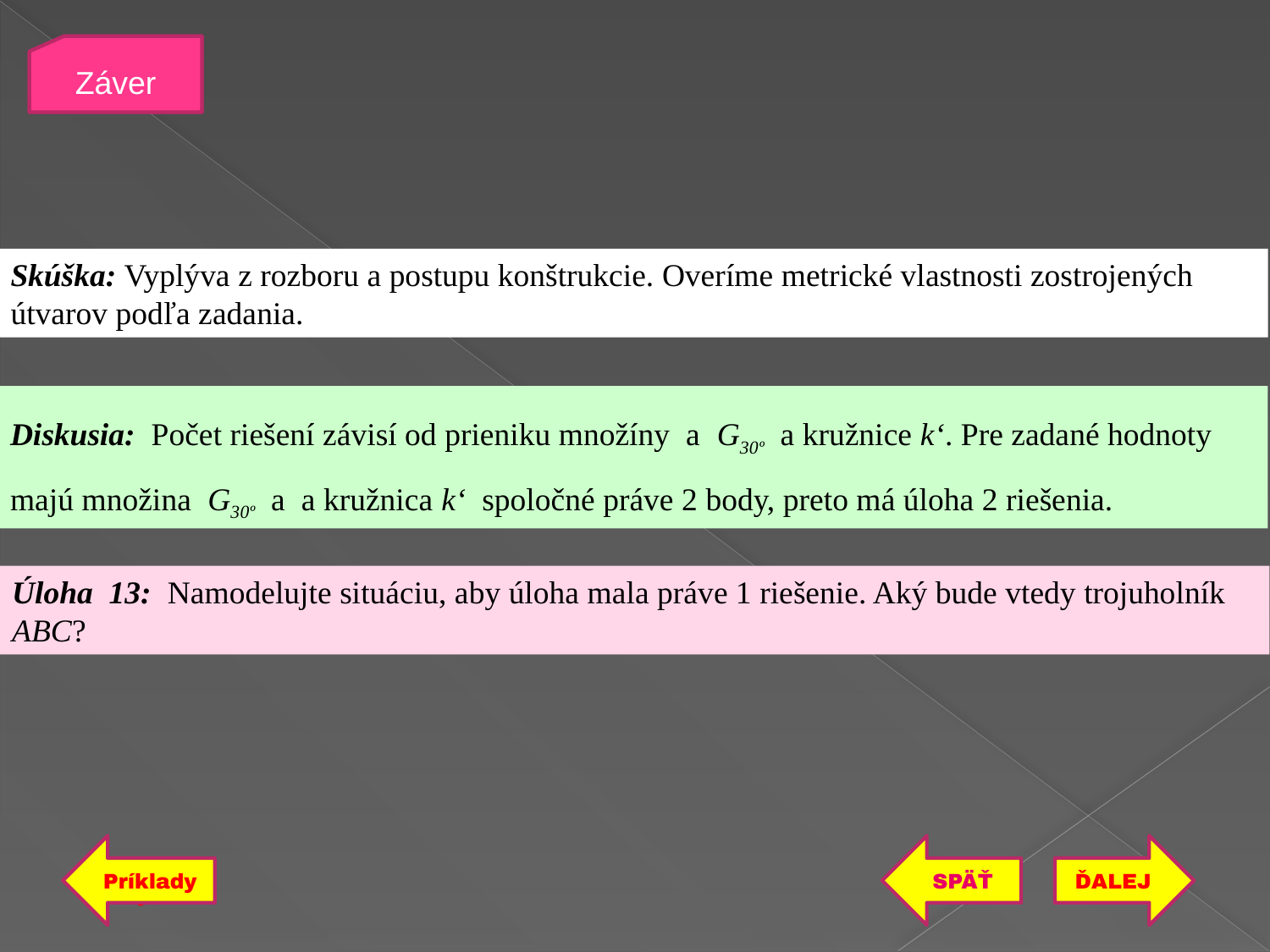

Záver
Záver
Skúška: Vyplýva z rozboru a postupu konštrukcie. Overíme metrické vlastnosti zostrojených útvarov podľa zadania.
Diskusia:  Počet riešení závisí od prieniku množíny  a  G30º  a kružnice k‘. Pre zadané hodnoty majú množina  G30º  a  a kružnica k‘  spoločné práve 2 body, preto má úloha 2 riešenia.
Úloha  13:  Namodelujte situáciu, aby úloha mala práve 1 riešenie. Aký bude vtedy trojuholník ABC?
Príklady
Príklady
späť
ĎALEJ
ĎALEJ